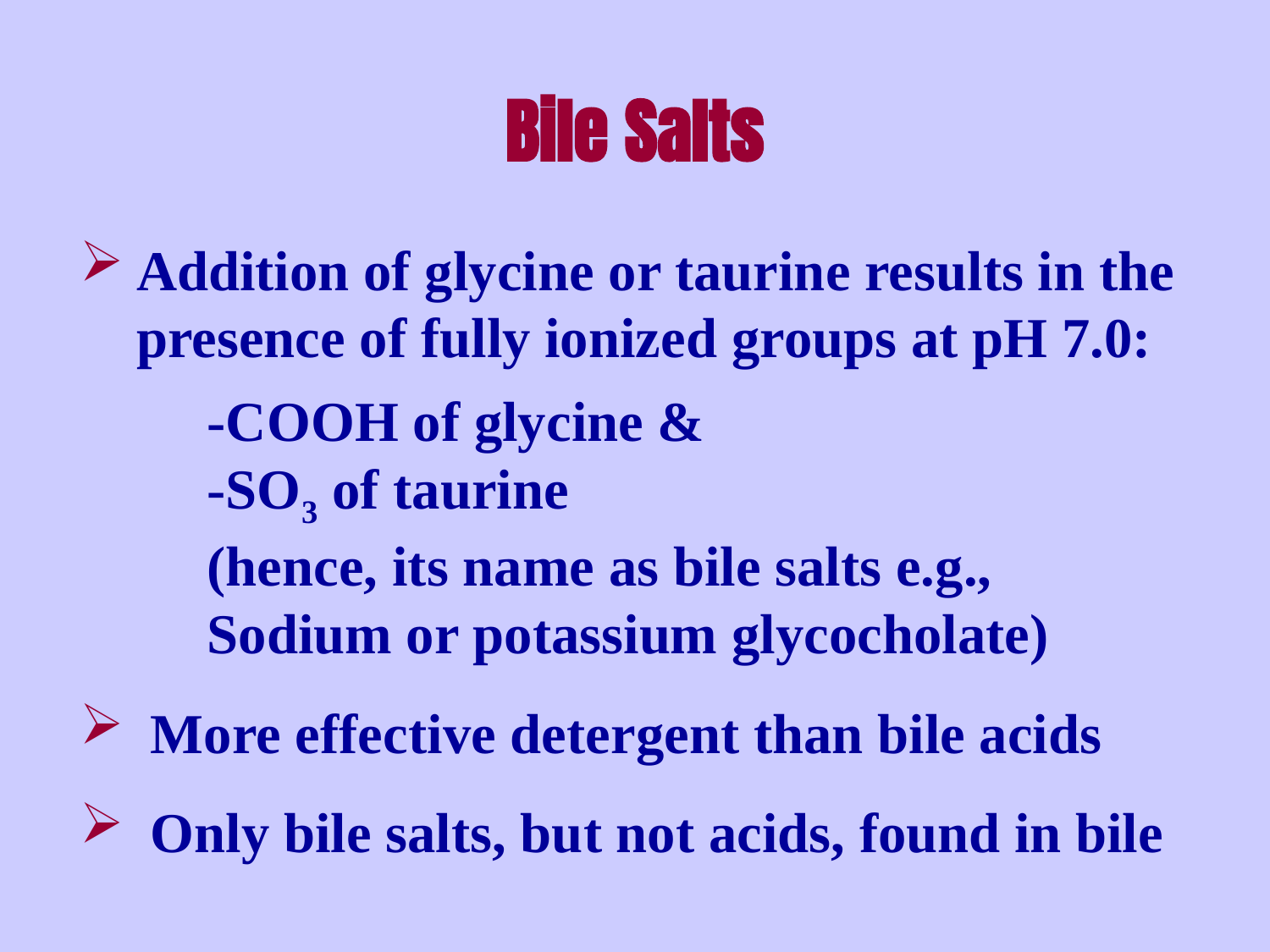

# Bile Salts
Addition of glycine or taurine results in the
presence of fully ionized groups at pH 7.0:
	-COOH of glycine &
	-SO3 of taurine
	(hence, its name as bile salts e.g.,
	Sodium or potassium glycocholate)
 More effective detergent than bile acids
 Only bile salts, but not acids, found in bile